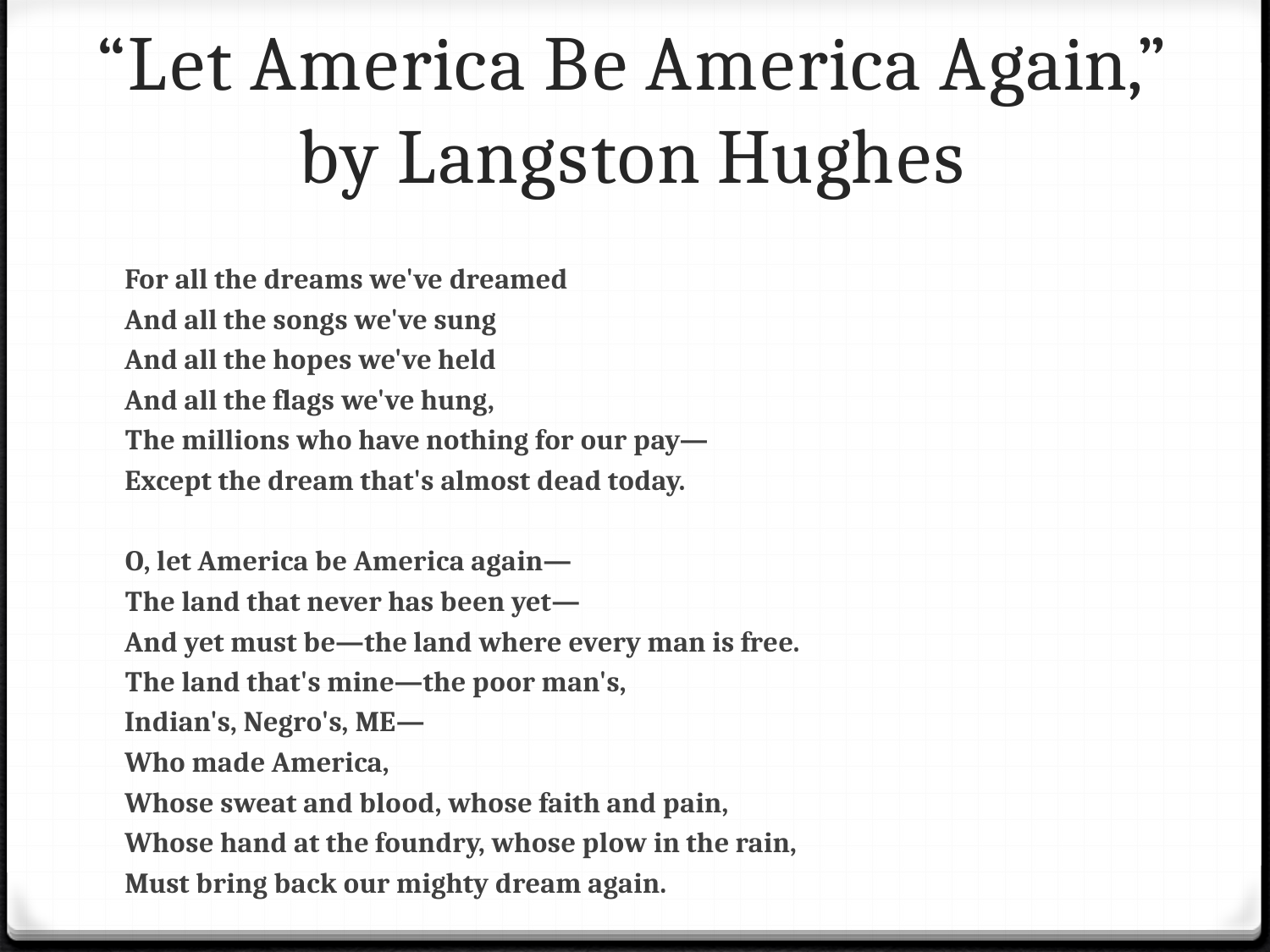

# “Let America Be America Again,” by Langston Hughes
				For all the dreams we've dreamed
				And all the songs we've sung
				And all the hopes we've held
				And all the flags we've hung,
				The millions who have nothing for our pay—
				Except the dream that's almost dead today.

				O, let America be America again—
				The land that never has been yet—
				And yet must be—the land where every man is free.
				The land that's mine—the poor man's,
				Indian's, Negro's, ME—
				Who made America,
				Whose sweat and blood, whose faith and pain,
				Whose hand at the foundry, whose plow in the rain,
				Must bring back our mighty dream again.